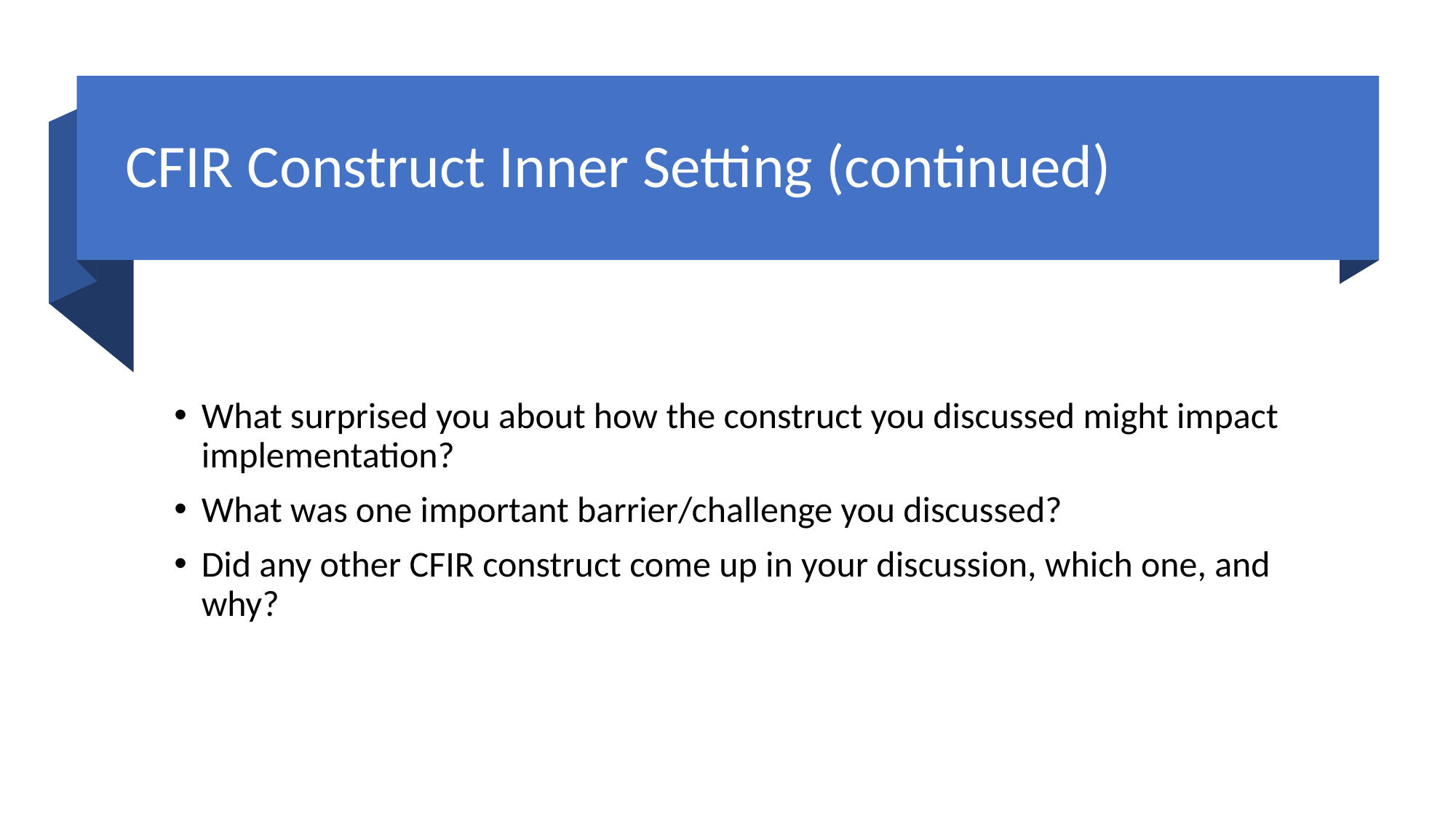

# CFIR Construct Inner Setting (continued)

What surprised you about how the construct you discussed might impact implementation?
What was one important barrier/challenge you discussed?
Did any other CFIR construct come up in your discussion, which one, and why?